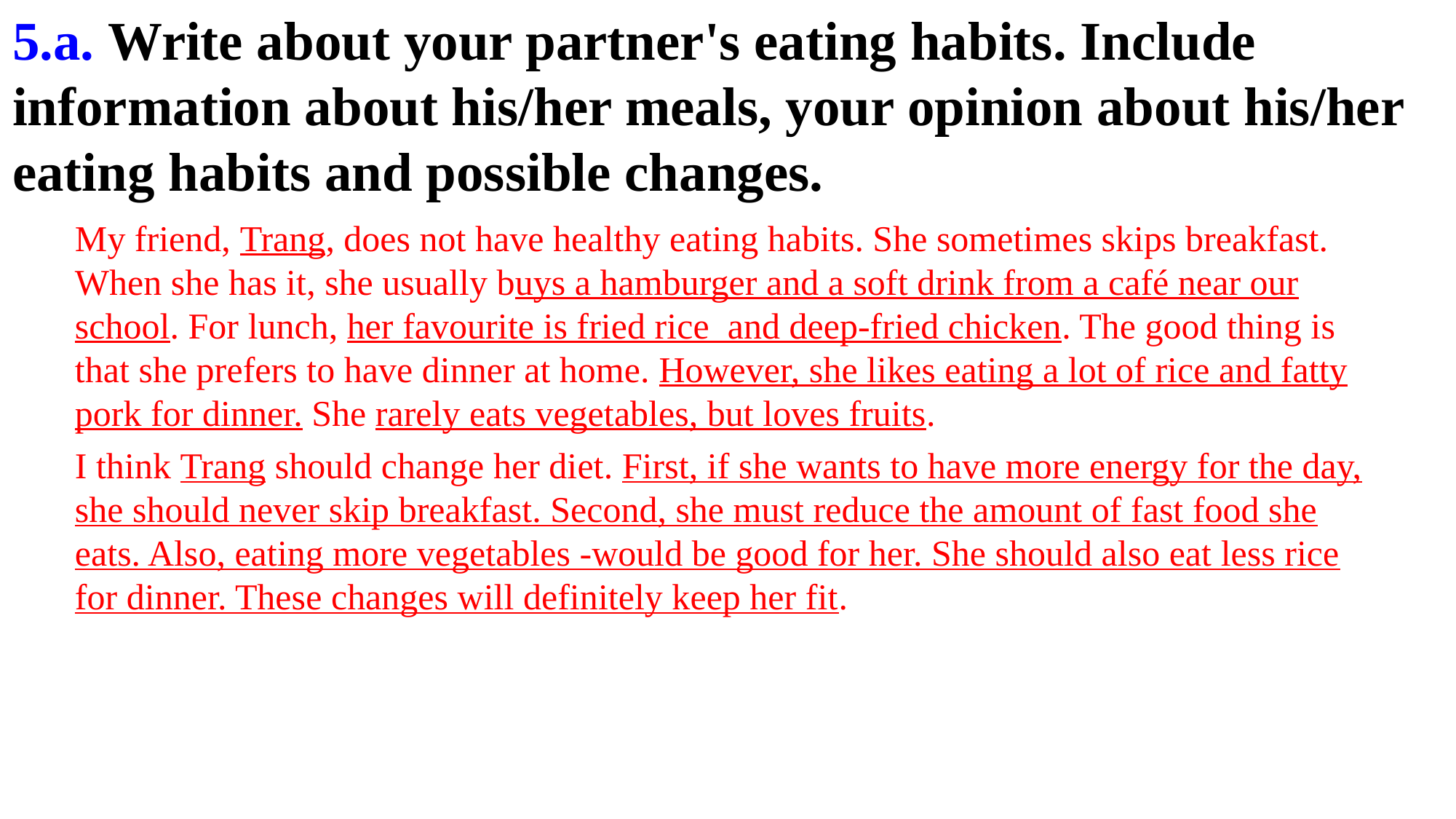

5.a. Write about your partner's eating habits. Include information about his/her meals, your opinion about his/her eating habits and possible changes.
My friend, Trang, does not have healthy eating habits. She sometimes skips breakfast. When she has it, she usually buys a hamburger and a soft drink from a café near our school. For lunch, her favourite is fried rice  and deep-fried chicken. The good thing is that she prefers to have dinner at home. However, she likes eating a lot of rice and fatty pork for dinner. She rarely eats vegetables, but loves fruits.
I think Trang should change her diet. First, if she wants to have more energy for the day, she should never skip breakfast. Second, she must reduce the amount of fast food she eats. Also, eating more vegetables -would be good for her. She should also eat less rice for dinner. These changes will definitely keep her fit.